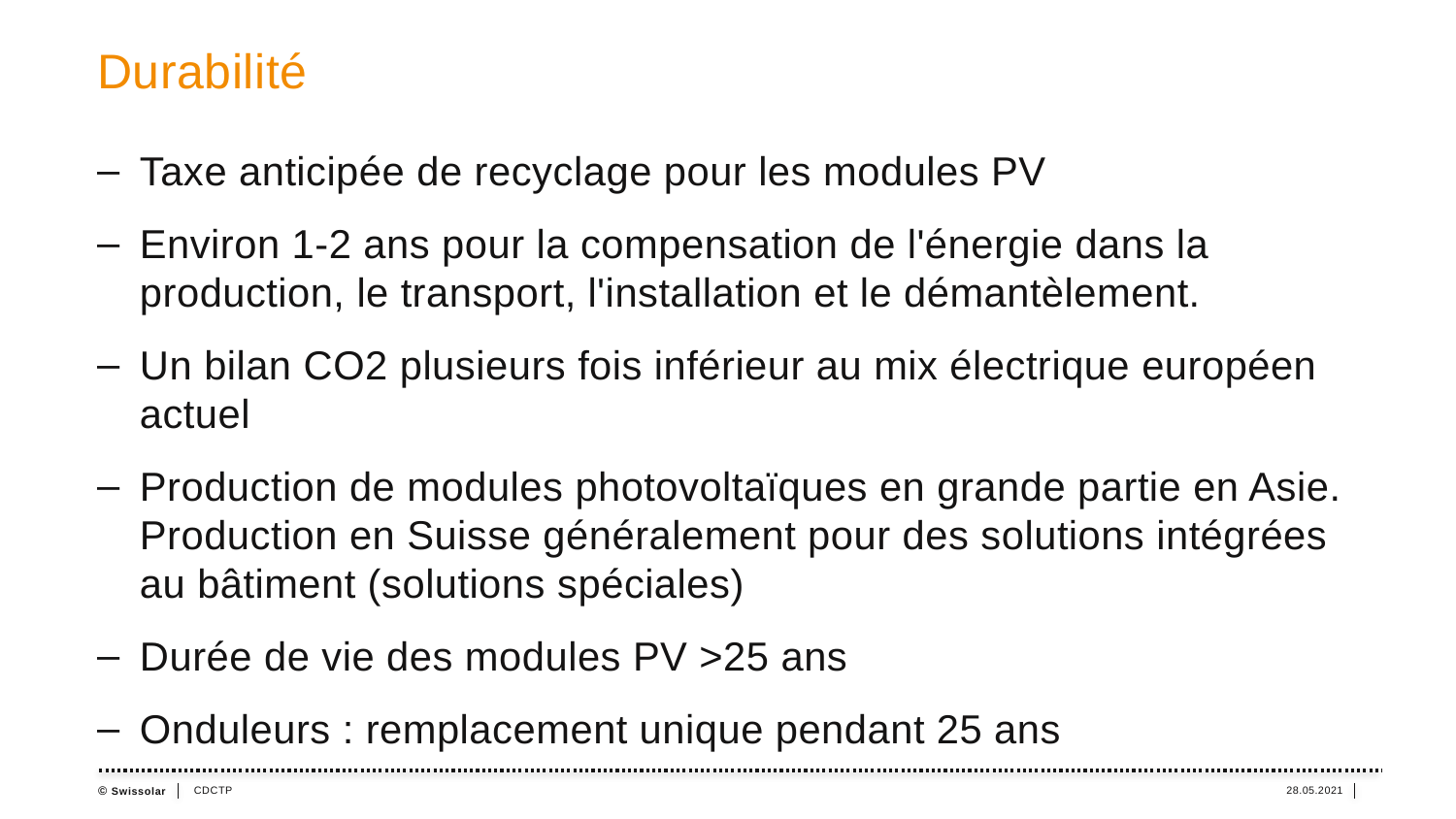

# Durabilité
Taxe anticipée de recyclage pour les modules PV
Environ 1-2 ans pour la compensation de l'énergie dans la production, le transport, l'installation et le démantèlement.
Un bilan CO2 plusieurs fois inférieur au mix électrique européen actuel
Production de modules photovoltaïques en grande partie en Asie. Production en Suisse généralement pour des solutions intégrées au bâtiment (solutions spéciales)
Durée de vie des modules PV >25 ans
Onduleurs : remplacement unique pendant 25 ans
CDCTP
28.05.2021